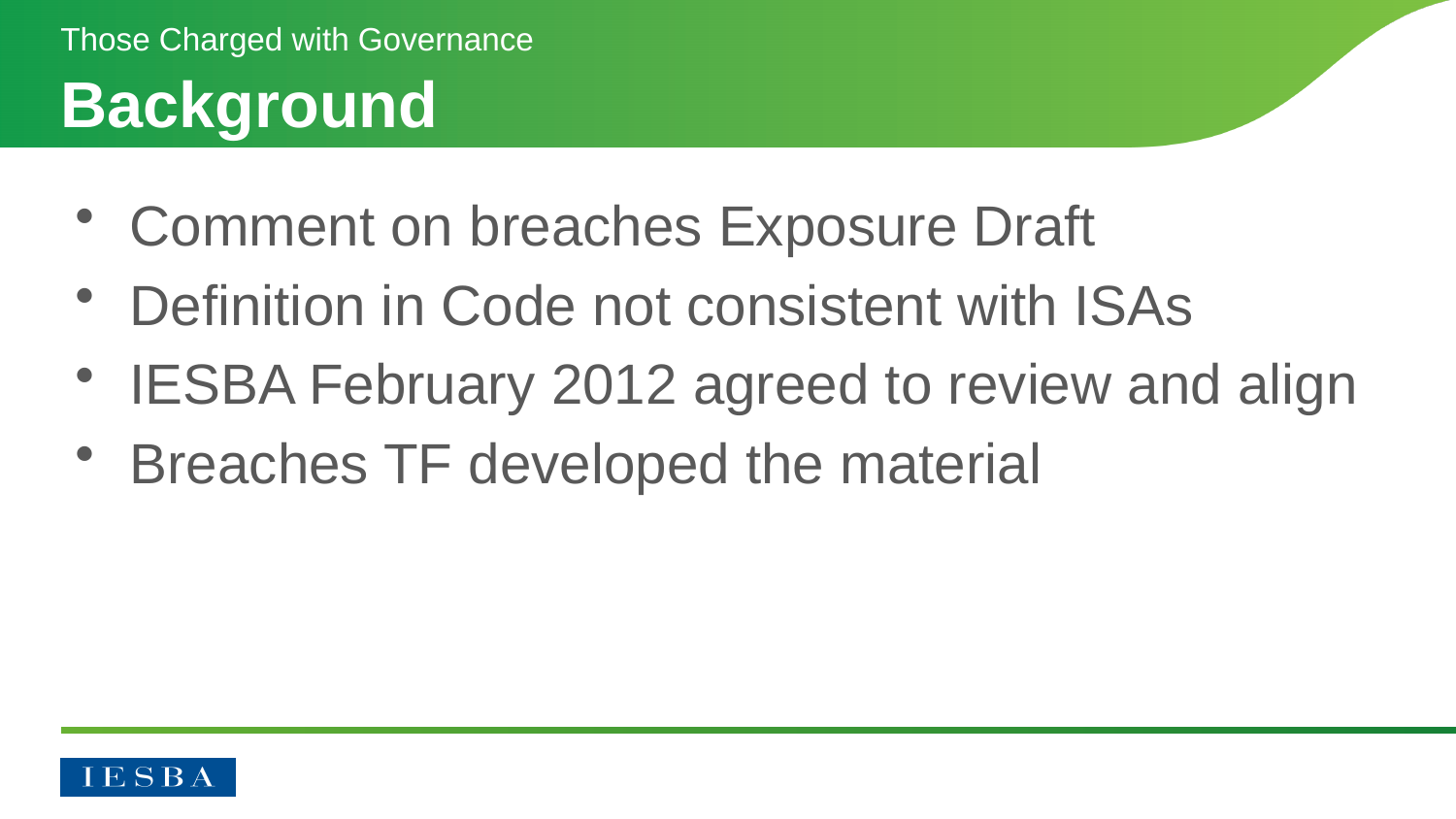

Those Charged with Governance

# Background
Comment on breaches Exposure Draft
Definition in Code not consistent with ISAs
IESBA February 2012 agreed to review and align
Breaches TF developed the material